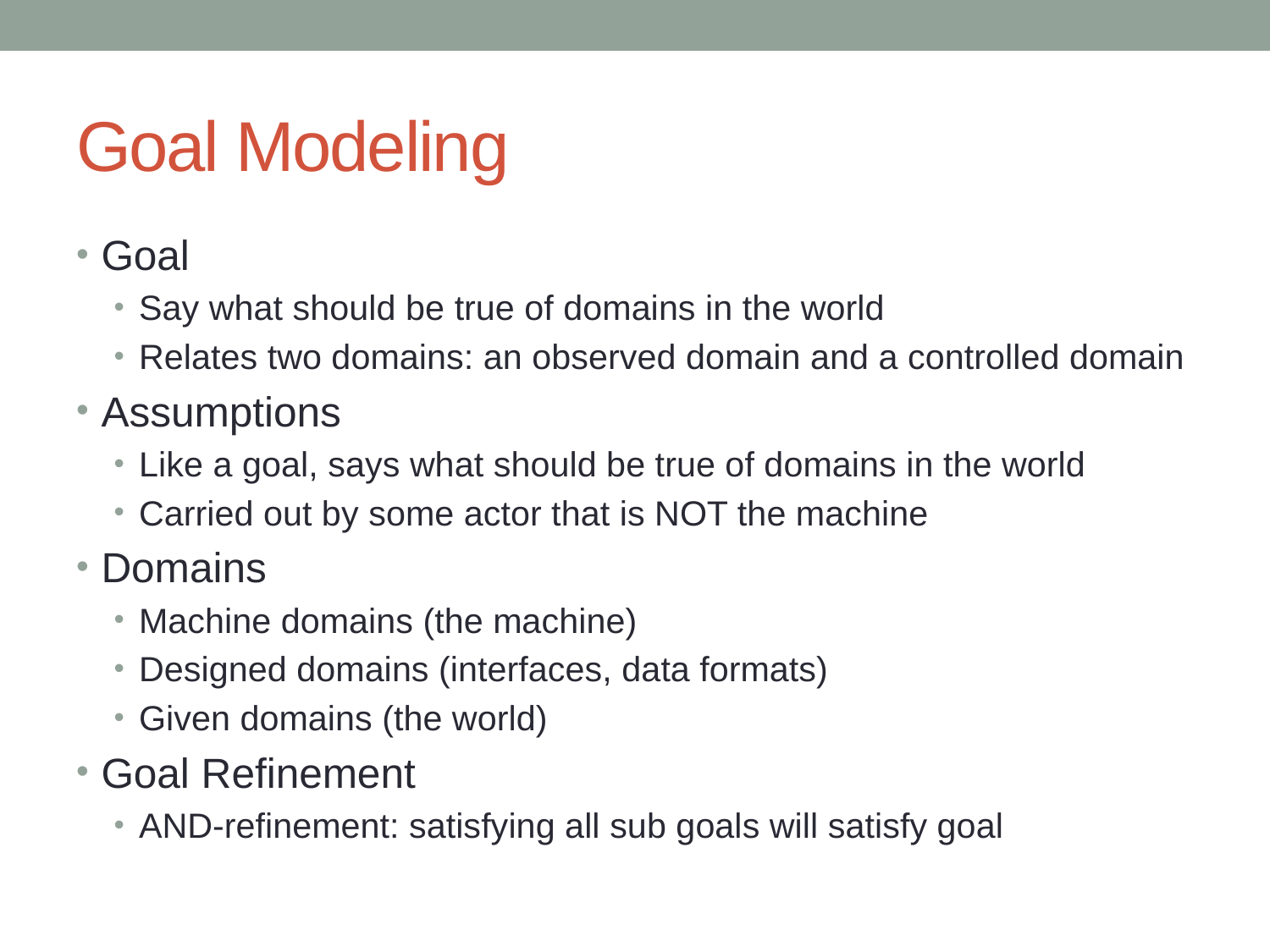

# Goal Modeling
Goal
Say what should be true of domains in the world
Relates two domains: an observed domain and a controlled domain
Assumptions
Like a goal, says what should be true of domains in the world
Carried out by some actor that is NOT the machine
Domains
Machine domains (the machine)
Designed domains (interfaces, data formats)
Given domains (the world)
Goal Refinement
AND-refinement: satisfying all sub goals will satisfy goal